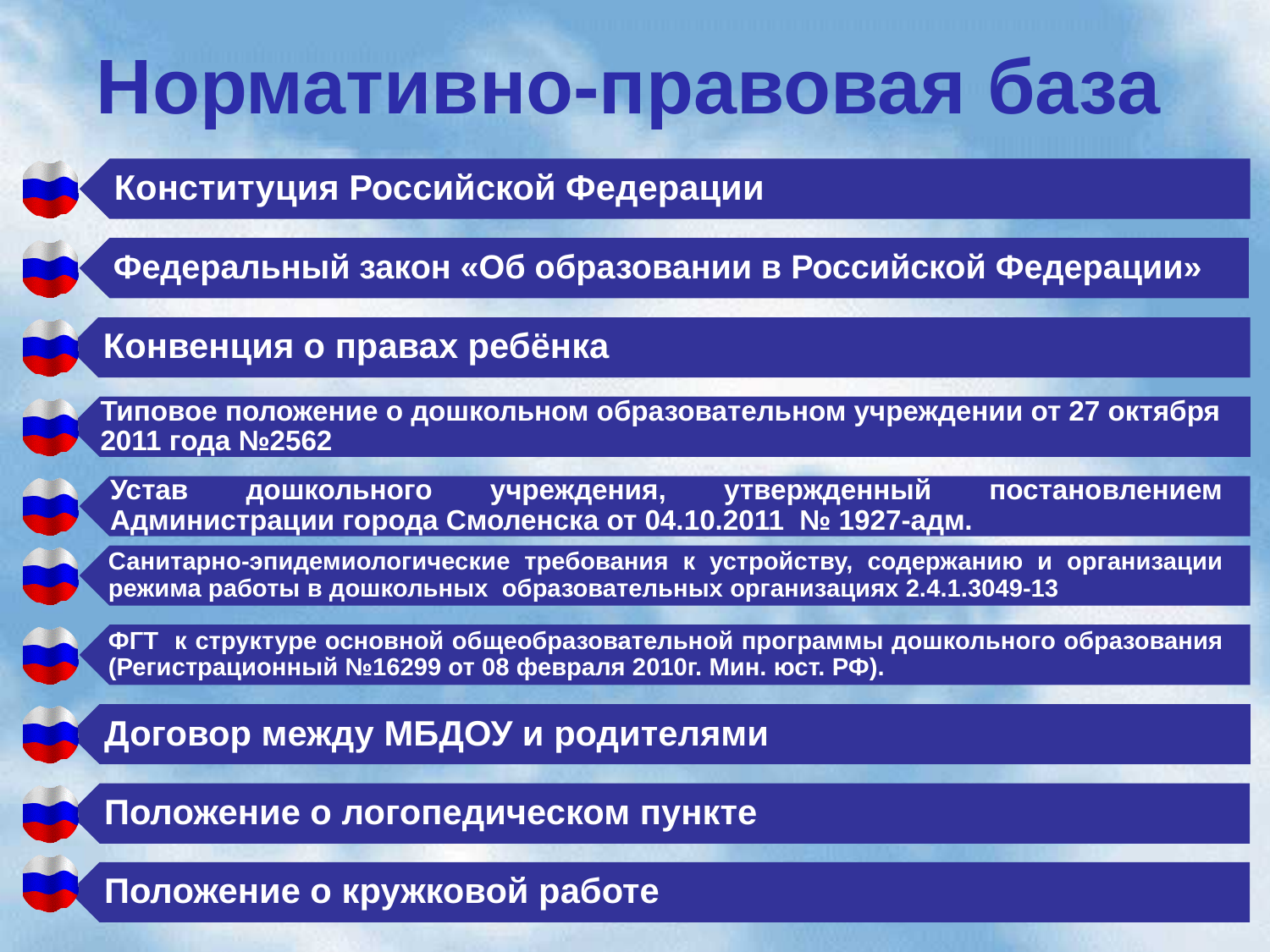

Нормативно-правовая база
Конституция Российской Федерации
Федеральный закон «Об образовании в Российской Федерации»
Конвенция о правах ребёнка
Типовое положение о дошкольном образовательном учреждении от 27 октября 2011 года №2562
Устав дошкольного учреждения, утвержденный постановлением Администрации города Смоленска от 04.10.2011  № 1927-адм.
Санитарно-эпидемиологические требования к устройству, содержанию и организации режима работы в дошкольных  образовательных организациях 2.4.1.3049-13
ФГТ  к структуре основной общеобразовательной программы дошкольного образования (Регистрационный №16299 от 08 февраля 2010г. Мин. юст. РФ).
Договор между МБДОУ и родителями
Положение о логопедическом пункте
Положение о кружковой работе